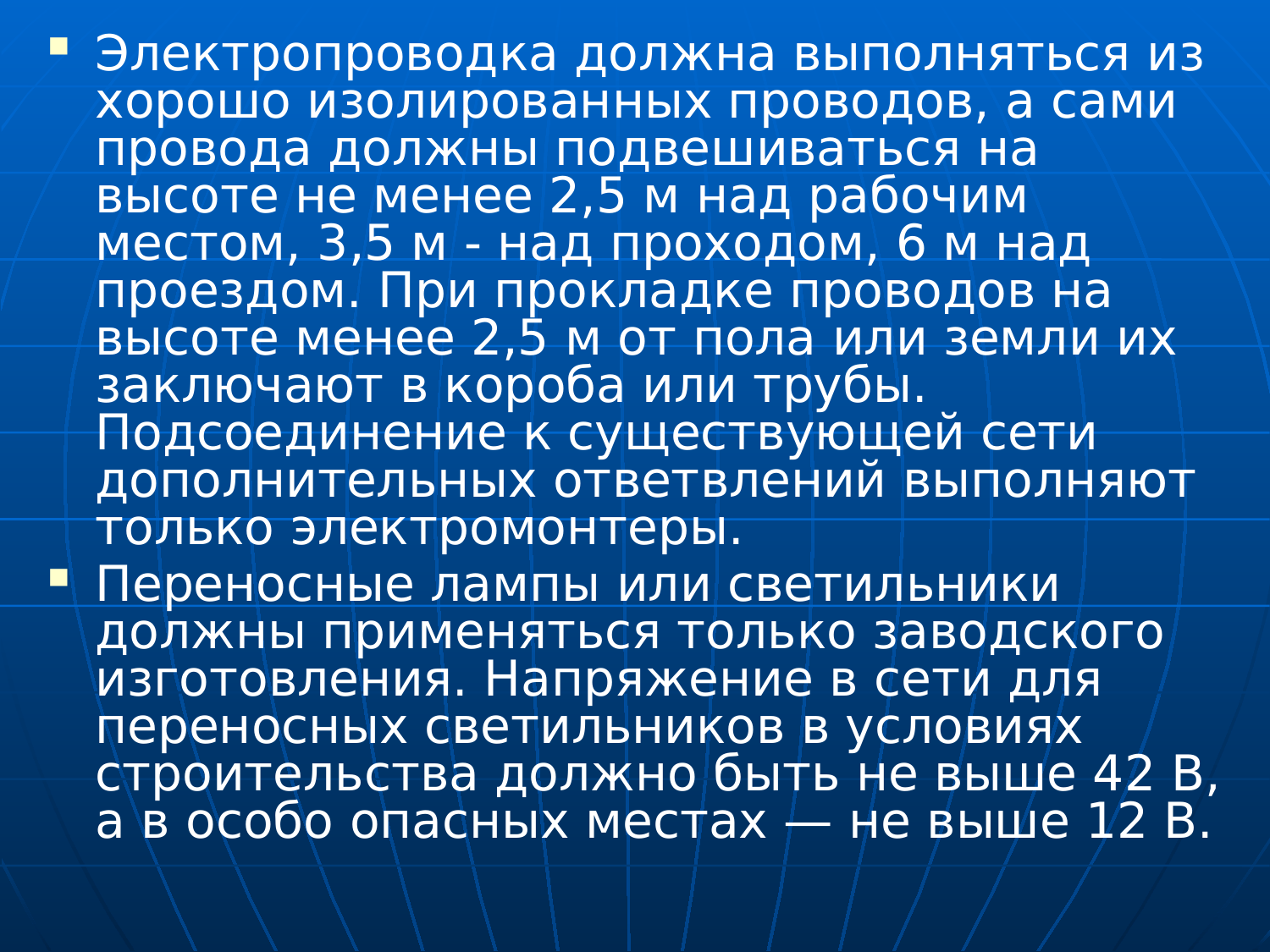

Электропроводка должна выполняться из хорошо изолированных проводов, а сами провода должны подвешиваться на высоте не менее 2,5 м над рабочим местом, 3,5 м - над проходом, 6 м над проездом. При прокладке проводов на высоте менее 2,5 м от пола или земли их заключают в короба или трубы. Подсоединение к существующей сети дополнительных ответвлений выполняют только электромонтеры.
Переносные лампы или светильники должны применяться только заводского изготовления. Напряжение в сети для переносных светильников в условиях строительства должно быть не выше 42 В, а в особо опасных местах — не выше 12 В.